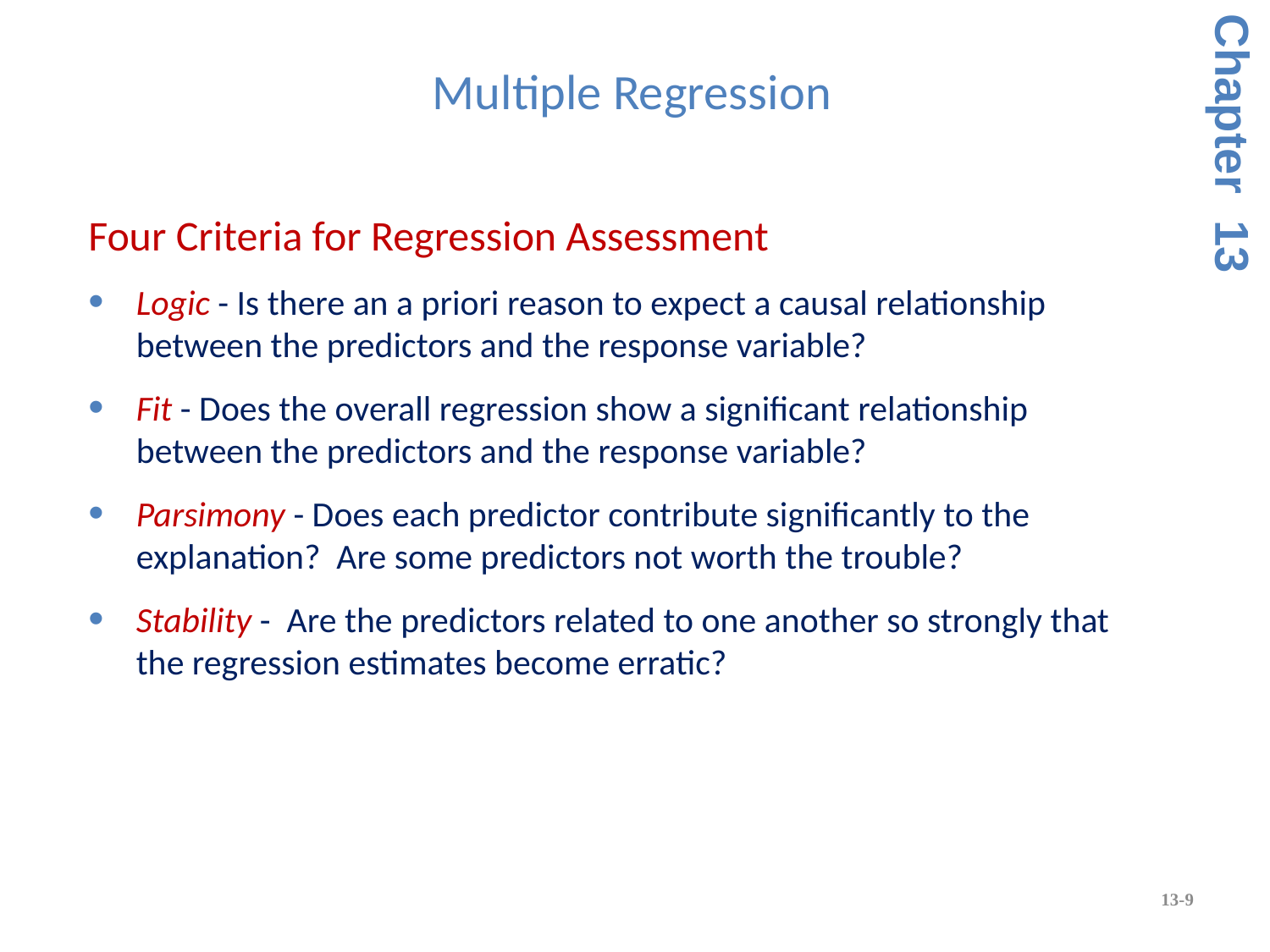

# Multiple Regression
Chapter  13
Four Criteria for Regression Assessment
Logic - Is there an a priori reason to expect a causal relationship between the predictors and the response variable?
Fit - Does the overall regression show a significant relationship between the predictors and the response variable?
Parsimony - Does each predictor contribute significantly to the explanation?  Are some predictors not worth the trouble?
Stability -  Are the predictors related to one another so strongly that the regression estimates become erratic?

13-9